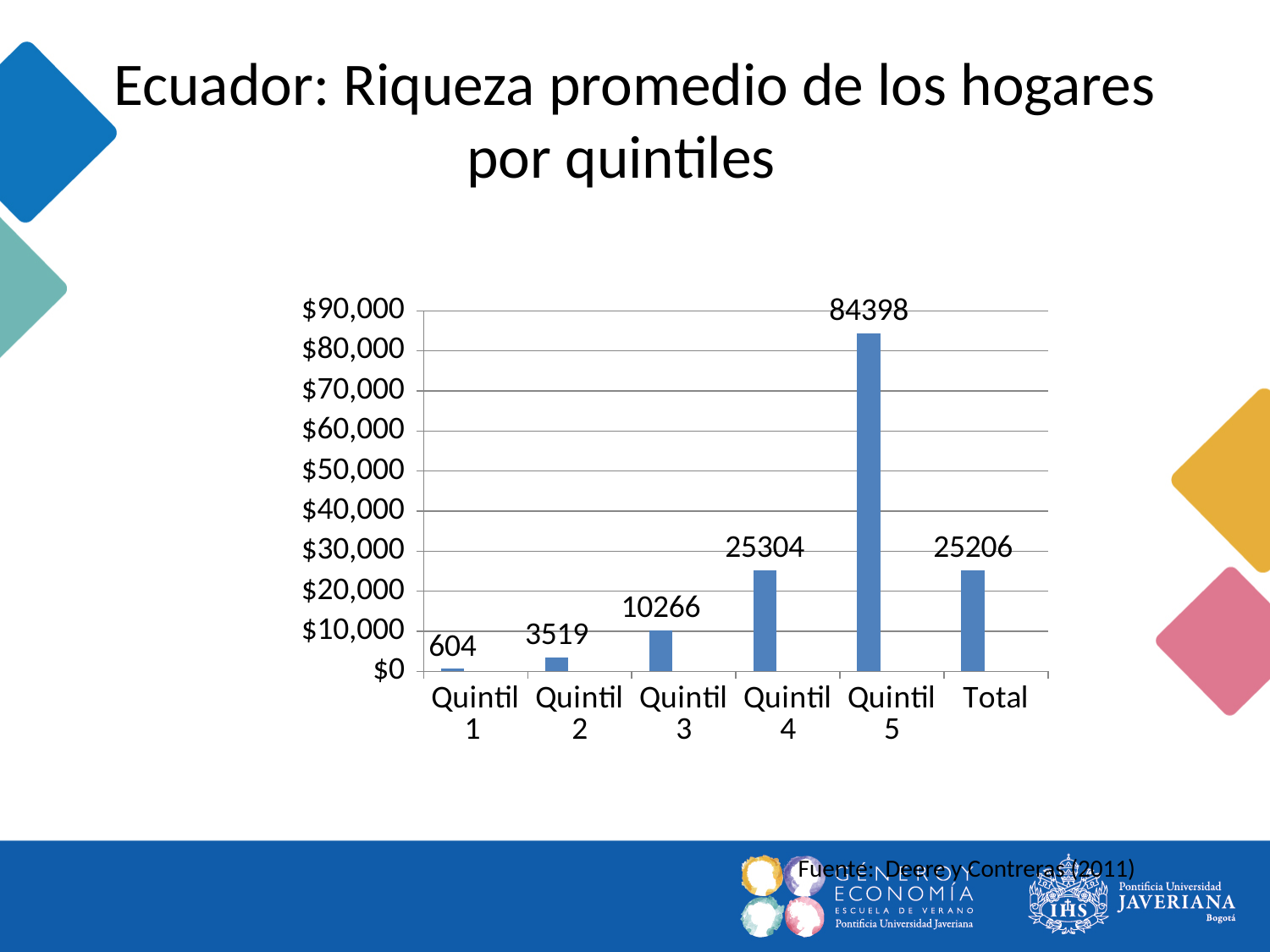

# Ecuador: Riqueza promedio de los hogares por quintiles

### Chart

| Category | Column3 | Column1 | Column2 |
|---|---|---|---|
| Quintil 1  | 604.0 | None | None |
| Quintil 2 | 3519.0 | None | None |
| Quintil 3 | 10266.0 | None | None |
| Quintil 4 | 25304.0 | None | None |
| Quintil 5 | 84398.0 | None | None |
| Total | 25206.0 | None | None |
Fuente:  Deere y Contreras (2011)